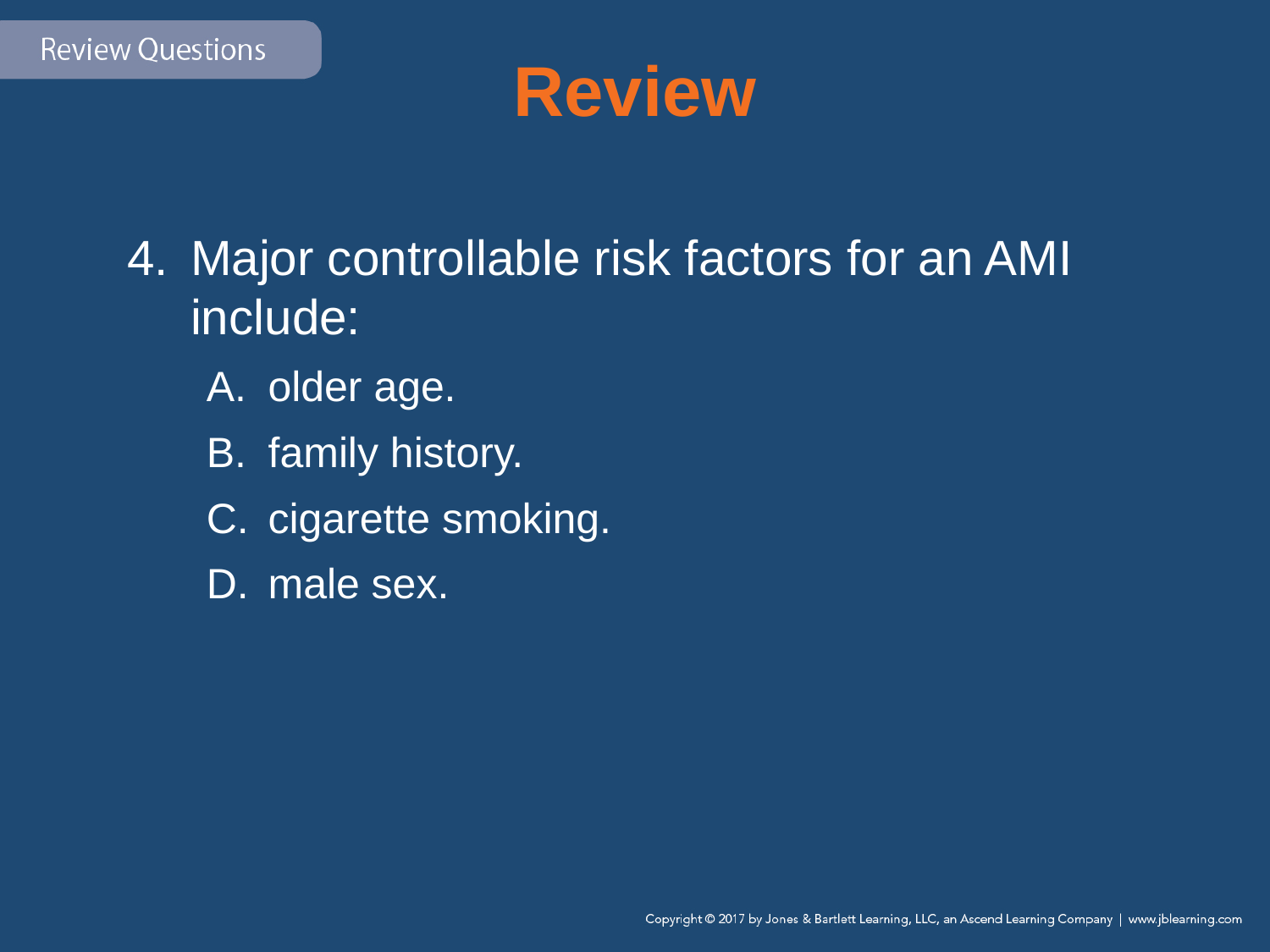

# Review
Major controllable risk factors for an AMI include:
older age.
family history.
cigarette smoking.
male sex.